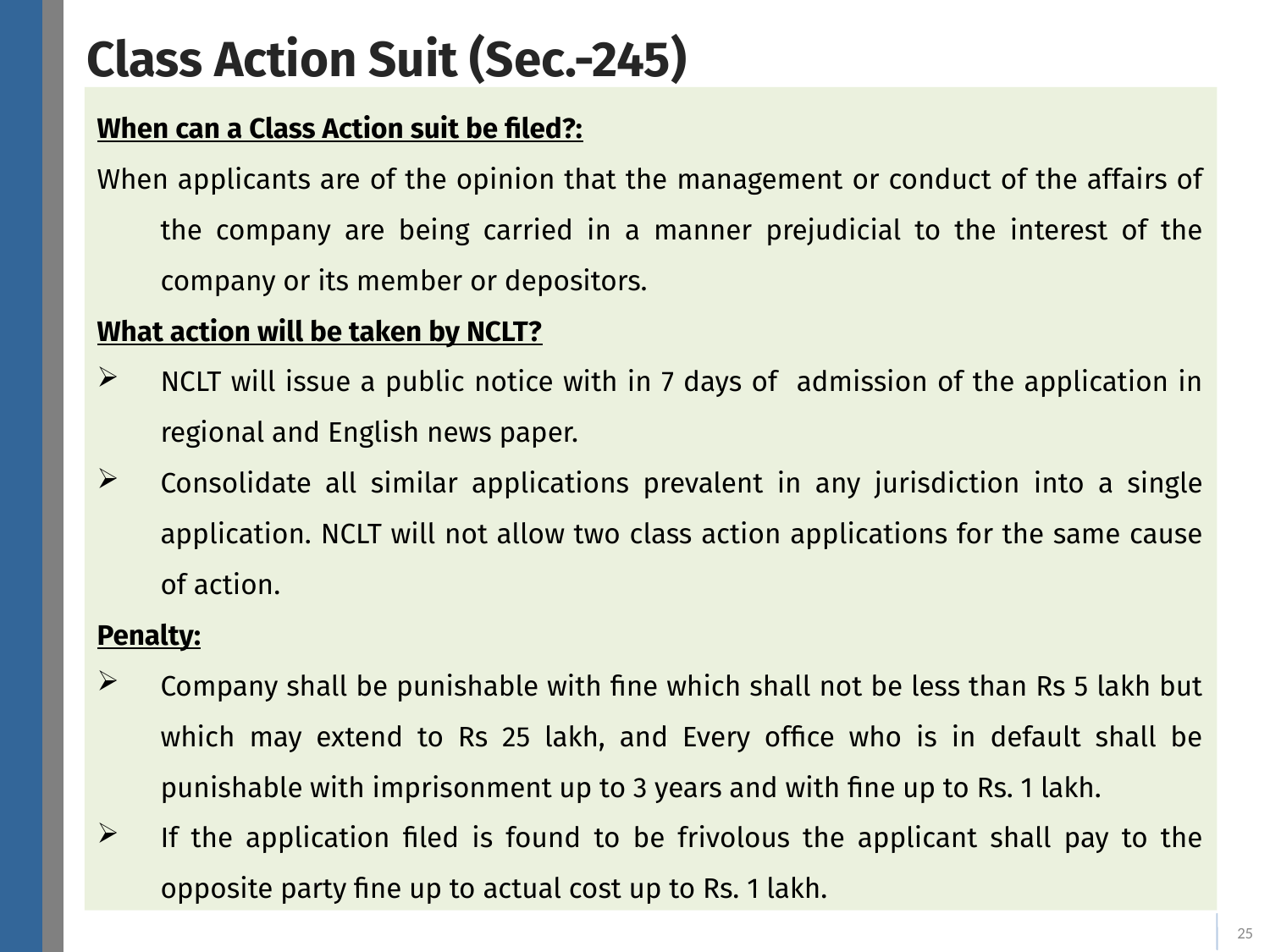

# Class Action Suit (Sec.-245)
When can a Class Action suit be filed?:
When applicants are of the opinion that the management or conduct of the affairs of the company are being carried in a manner prejudicial to the interest of the company or its member or depositors.
What action will be taken by NCLT?
NCLT will issue a public notice with in 7 days of  admission of the application in regional and English news paper.
Consolidate all similar applications prevalent in any jurisdiction into a single application. NCLT will not allow two class action applications for the same cause of action.
Penalty:
Company shall be punishable with fine which shall not be less than Rs 5 lakh but which may extend to Rs 25 lakh, and Every office who is in default shall be punishable with imprisonment up to 3 years and with fine up to Rs. 1 lakh.
If the application filed is found to be frivolous the applicant shall pay to the opposite party fine up to actual cost up to Rs. 1 lakh.
25